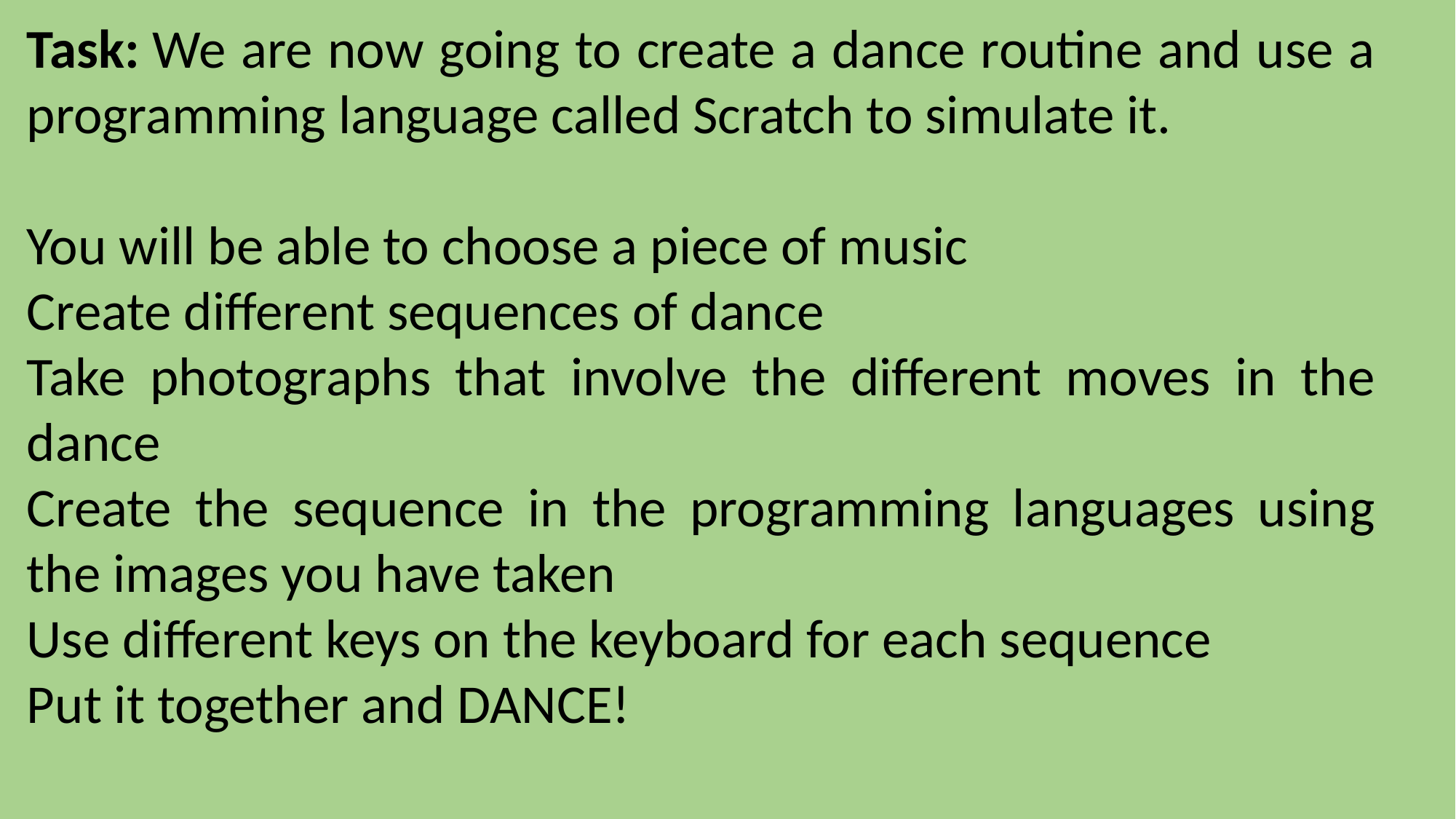

Task: We are now going to create a dance routine and use a programming language called Scratch to simulate it.

You will be able to choose a piece of music
Create different sequences of dance
Take photographs that involve the different moves in the dance
Create the sequence in the programming languages using the images you have taken
Use different keys on the keyboard for each sequence
Put it together and DANCE!